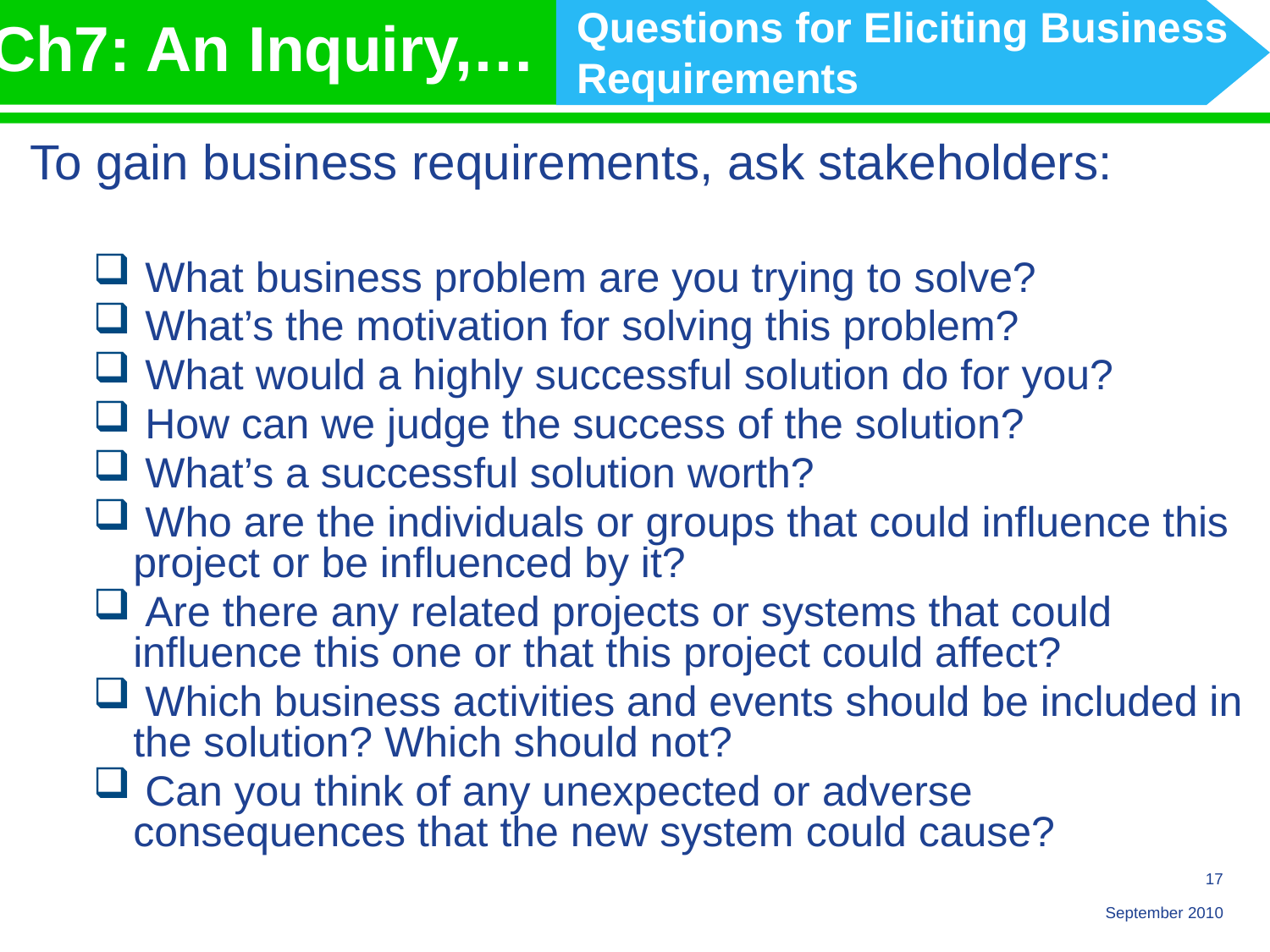

Questions for Eliciting Business Requirements
Ch7: An Inquiry,…

To gain business requirements, ask stakeholders:

 What business problem are you trying to solve?
 What’s the motivation for solving this problem?
 What would a highly successful solution do for you?
 How can we judge the success of the solution?
 What’s a successful solution worth?
 Who are the individuals or groups that could influence this project or be influenced by it?
 Are there any related projects or systems that could influence this one or that this project could affect?
 Which business activities and events should be included in the solution? Which should not?
 Can you think of any unexpected or adverse consequences that the new system could cause?